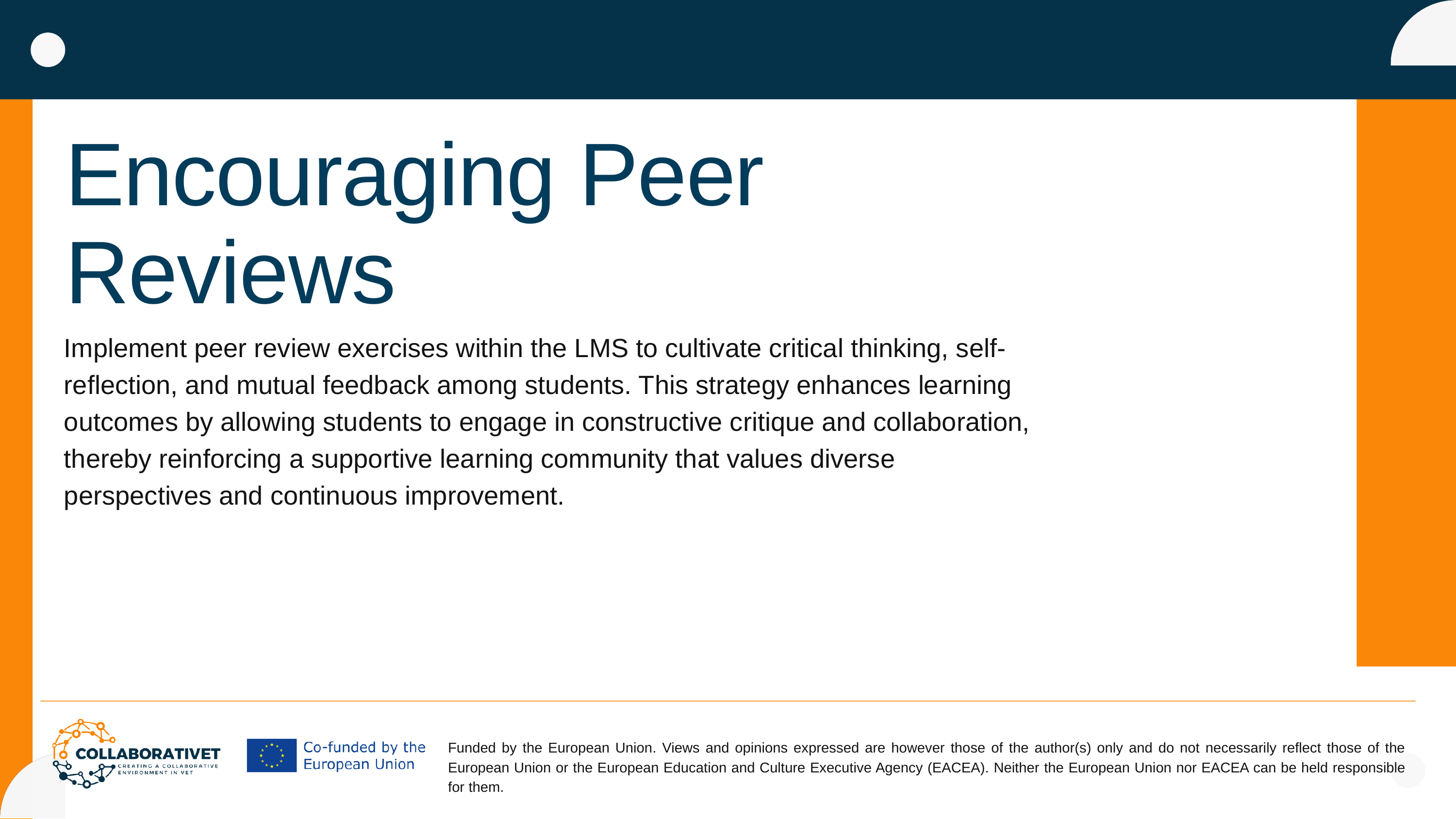

Encouraging Peer Reviews
Implement peer review exercises within the LMS to cultivate critical thinking, self-reflection, and mutual feedback among students. This strategy enhances learning outcomes by allowing students to engage in constructive critique and collaboration, thereby reinforcing a supportive learning community that values diverse perspectives and continuous improvement.

Funded by the European Union. Views and opinions expressed are however those of the author(s) only and do not necessarily reflect those of the European Union or the European Education and Culture Executive Agency (EACEA). Neither the European Union nor EACEA can be held responsible for them.